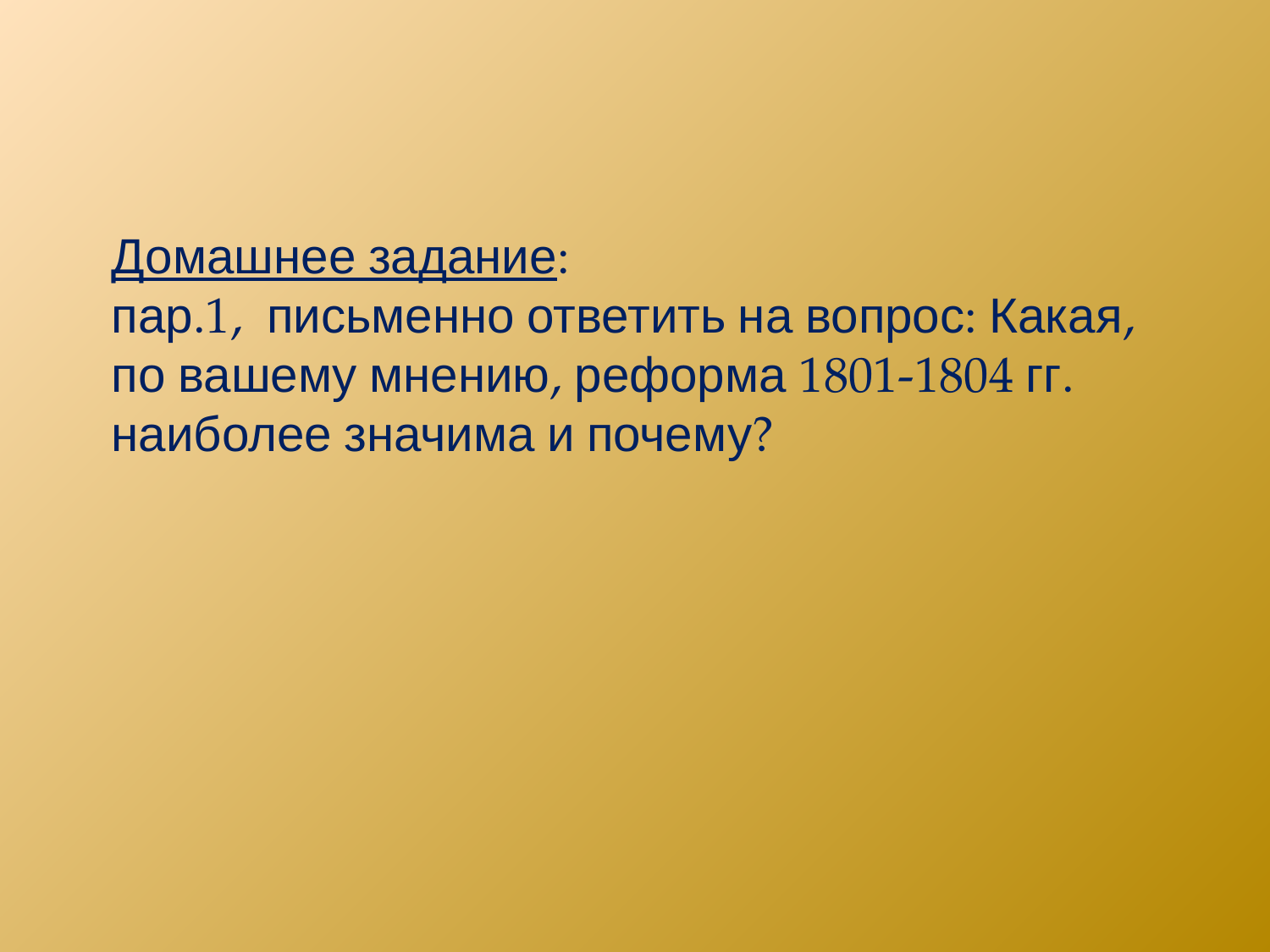

Домашнее задание:
пар.1,  письменно ответить на вопрос: Какая, по вашему мнению, реформа 1801-1804 гг. наиболее значима и почему?